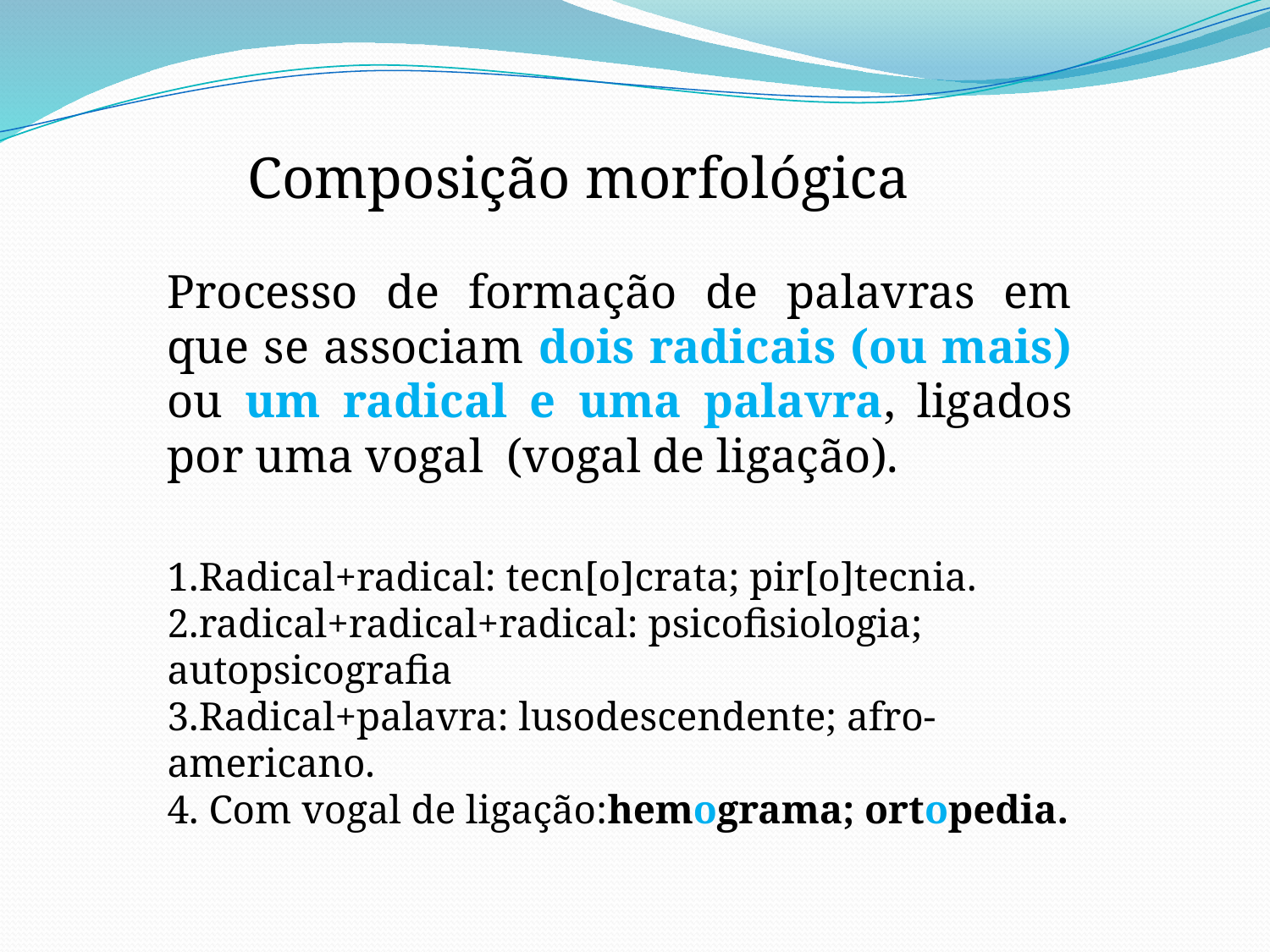

Composição morfológica
Processo de formação de palavras em que se associam dois radicais (ou mais) ou um radical e uma palavra, ligados por uma vogal  (vogal de ligação).
1.Radical+radical: tecn[o]crata; pir[o]tecnia.
2.radical+radical+radical: psicofisiologia; autopsicografia
3.Radical+palavra: lusodescendente; afro-americano.
4. Com vogal de ligação:hemograma; ortopedia.